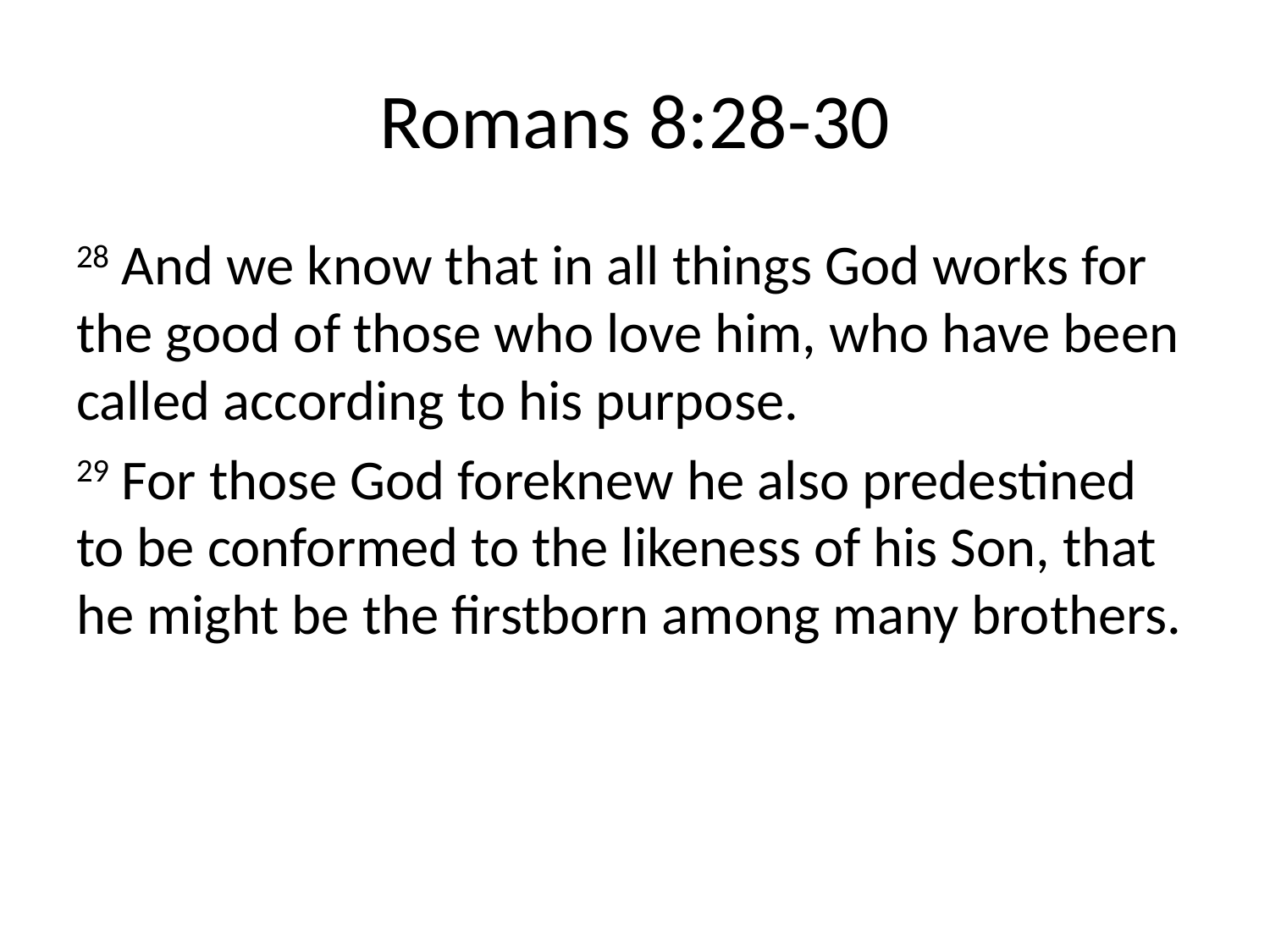

# Romans 8:28-30
28 And we know that in all things God works for the good of those who love him, who have been called according to his purpose.
29 For those God foreknew he also predestined to be conformed to the likeness of his Son, that he might be the firstborn among many brothers.